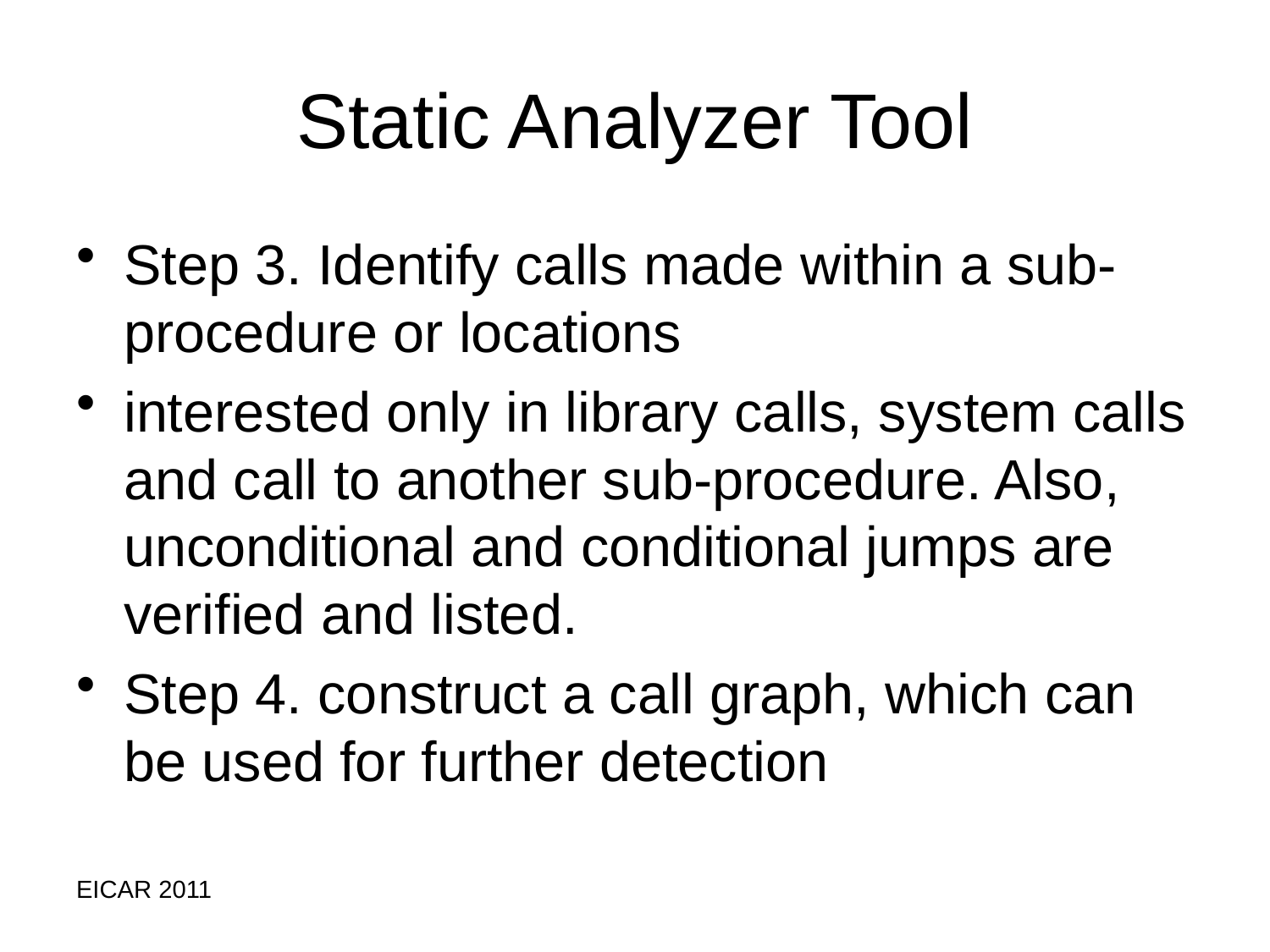

# Static Analyzer Tool
Step 3. Identify calls made within a sub-procedure or locations
interested only in library calls, system calls and call to another sub-procedure. Also, unconditional and conditional jumps are verified and listed.
Step 4. construct a call graph, which can be used for further detection
EICAR 2011